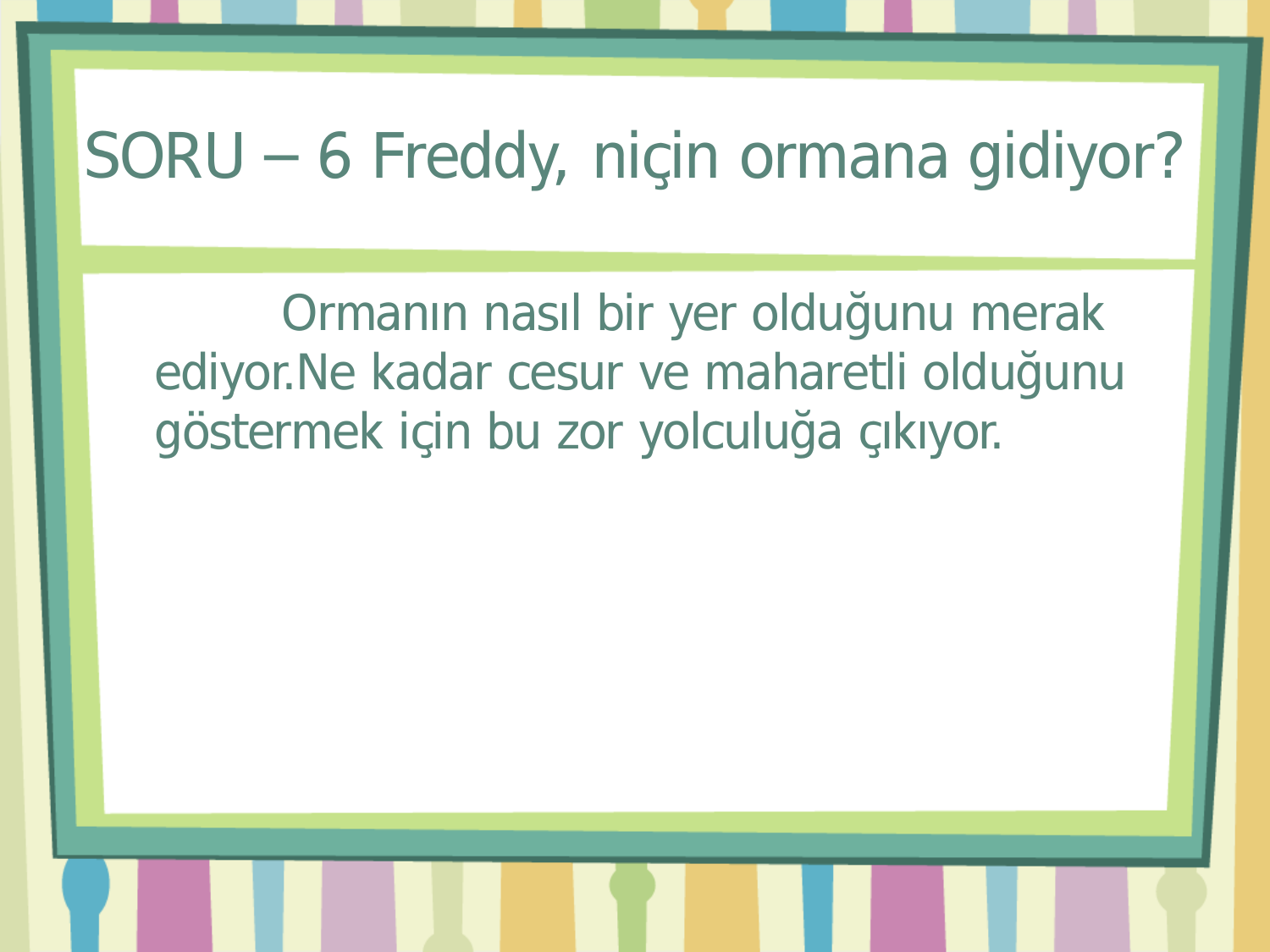

# SORU – 6 Freddy, niçin ormana gidiyor?
		Ormanın nasıl bir yer olduğunu merak ediyor.Ne kadar cesur ve maharetli olduğunu göstermek için bu zor yolculuğa çıkıyor.